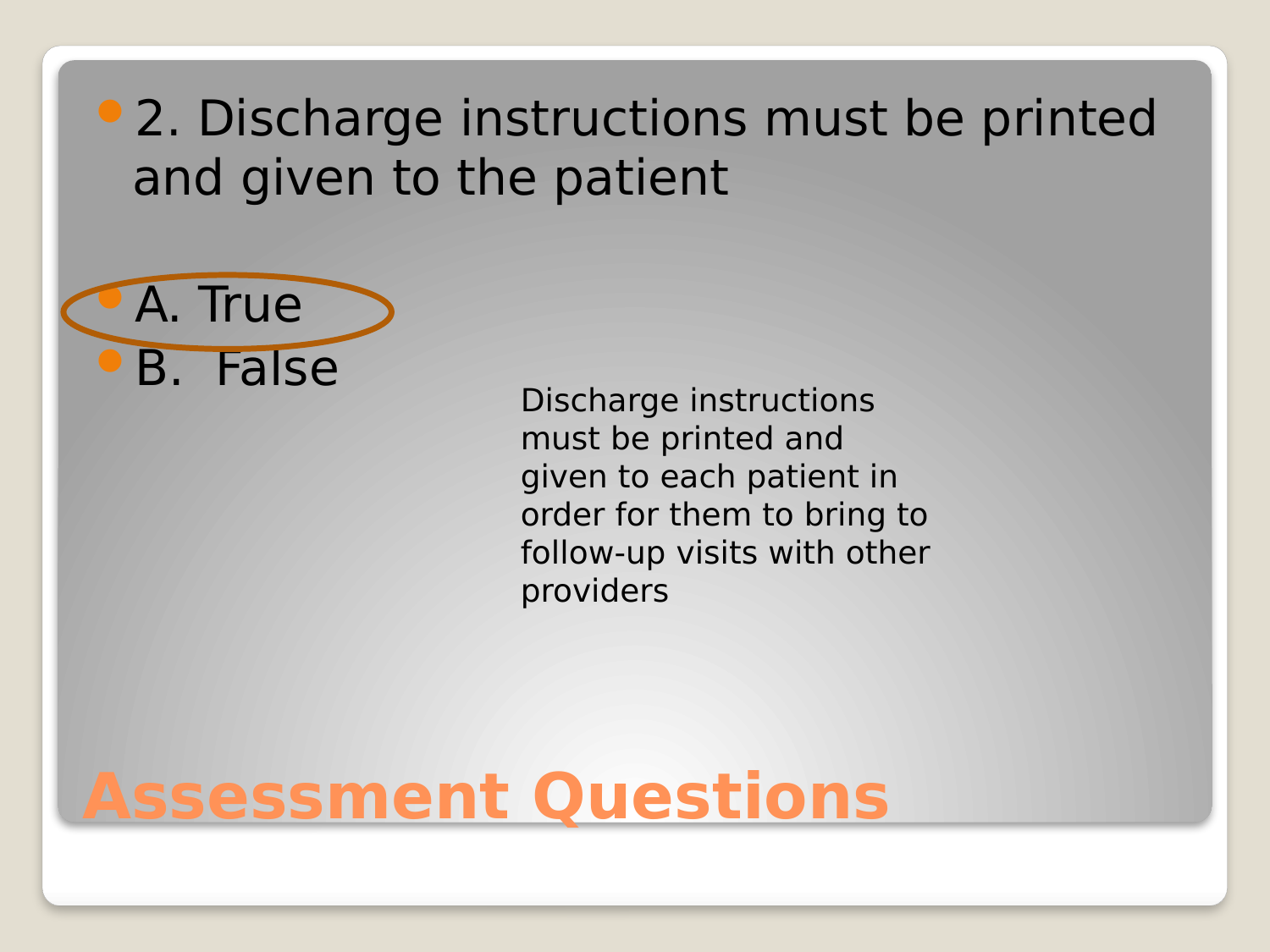

2. Discharge instructions must be printed and given to the patient

A. True
B.  False

Discharge instructions must be printed and given to each patient in order for them to bring to follow-up visits with other providers
# Assessment Questions